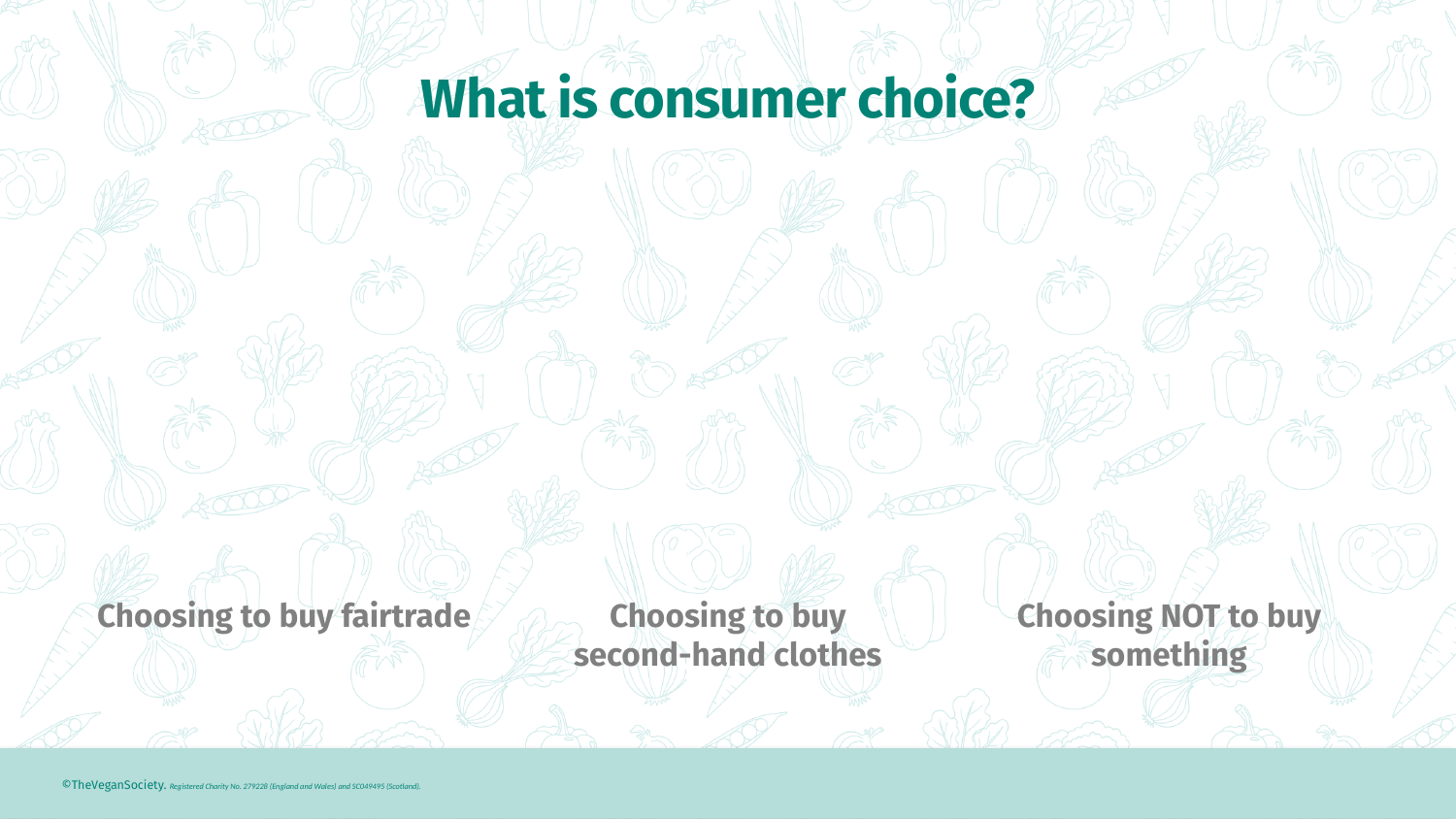

# What is consumer choice?

Choosing to buy fairtrade
Choosing to buy
second-hand clothes
Choosing NOT to buy something